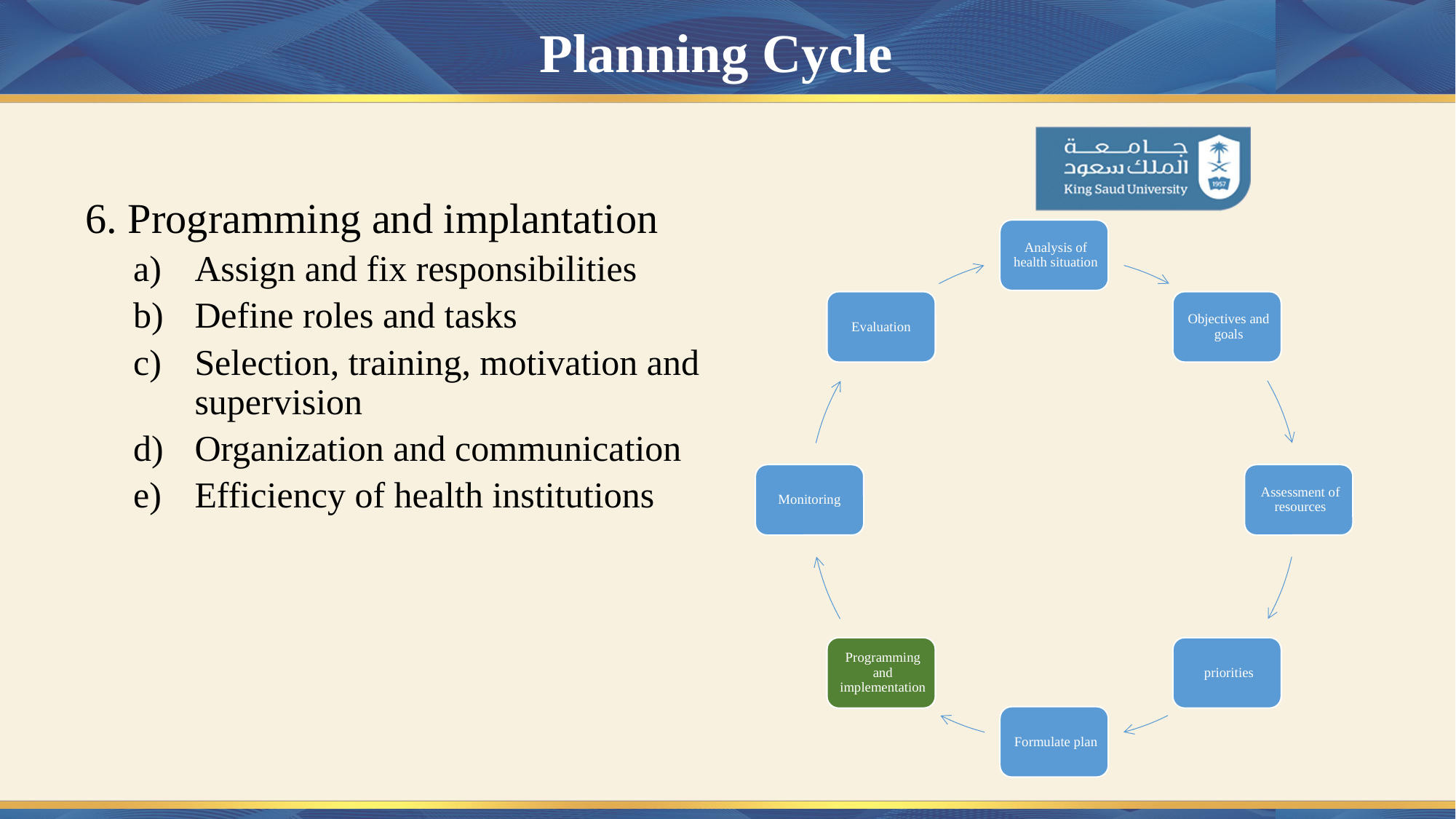

# Planning Cycle
6. Programming and implantation
Assign and fix responsibilities
Define roles and tasks
Selection, training, motivation and supervision
Organization and communication
Efficiency of health institutions
Analysis of health situation
Objectives and goals
Assessment of resources
priorities
Formulate plan
Programming and implementation
Monitoring
Evaluation